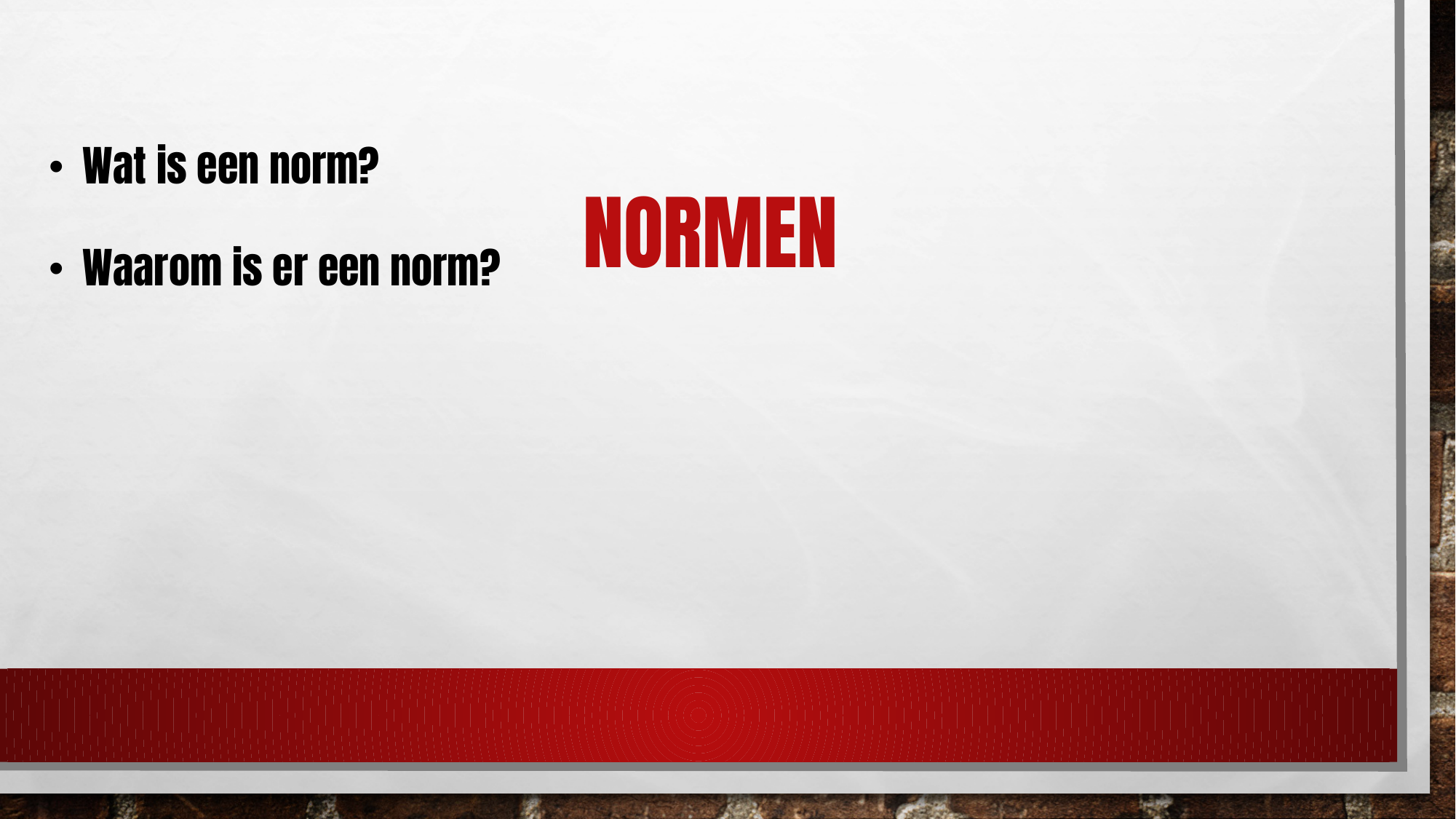

# Normen
Wat is een norm?

Waarom is er een norm?